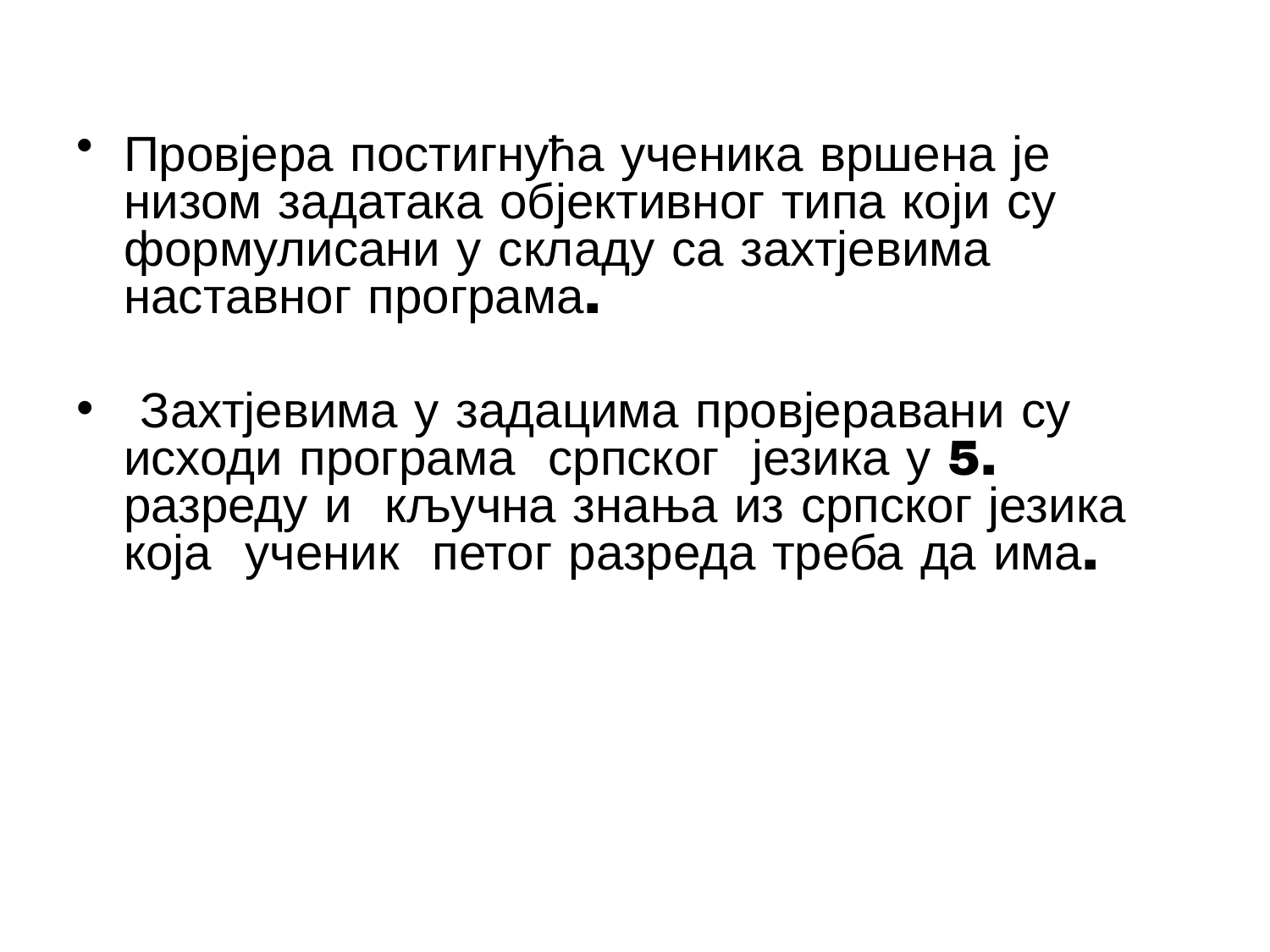

Провјера постигнућа ученика вршена је низом задатака објективног типа који су формулисани у складу са захтјевима  наставног програма.

 Захтјевима у задацима провјеравани су исходи програма  српског  језика у 5. разреду и  кључна знања из српског језика која  ученик  петог разреда треба да има.